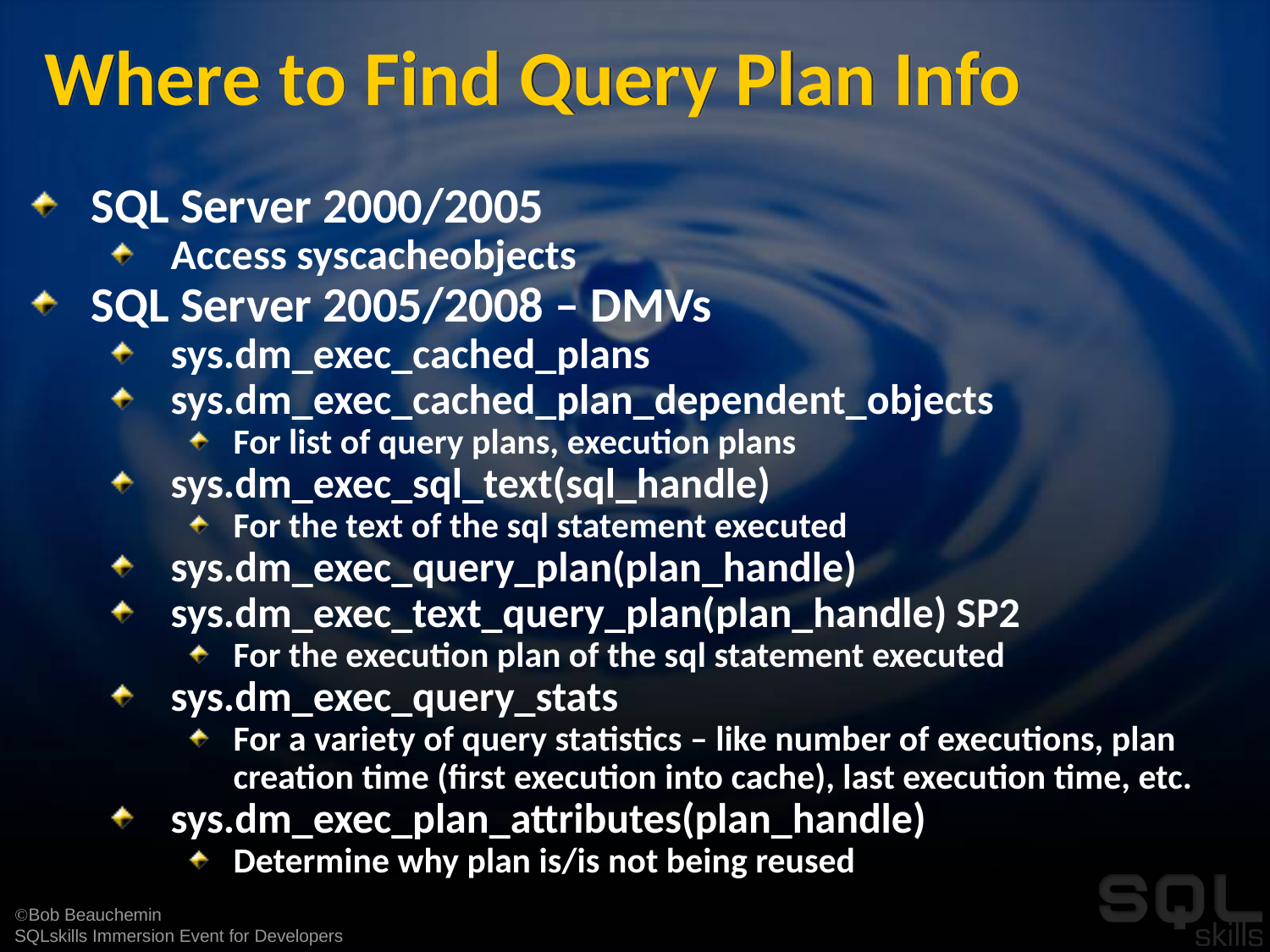

# Where to Find Query Plan Info
SQL Server 2000/2005
Access syscacheobjects
SQL Server 2005/2008 – DMVs
sys.dm_exec_cached_plans
sys.dm_exec_cached_plan_dependent_objects
For list of query plans, execution plans
sys.dm_exec_sql_text(sql_handle)
For the text of the sql statement executed
sys.dm_exec_query_plan(plan_handle)
sys.dm_exec_text_query_plan(plan_handle) SP2
For the execution plan of the sql statement executed
sys.dm_exec_query_stats
For a variety of query statistics – like number of executions, plan creation time (first execution into cache), last execution time, etc.
sys.dm_exec_plan_attributes(plan_handle)
Determine why plan is/is not being reused